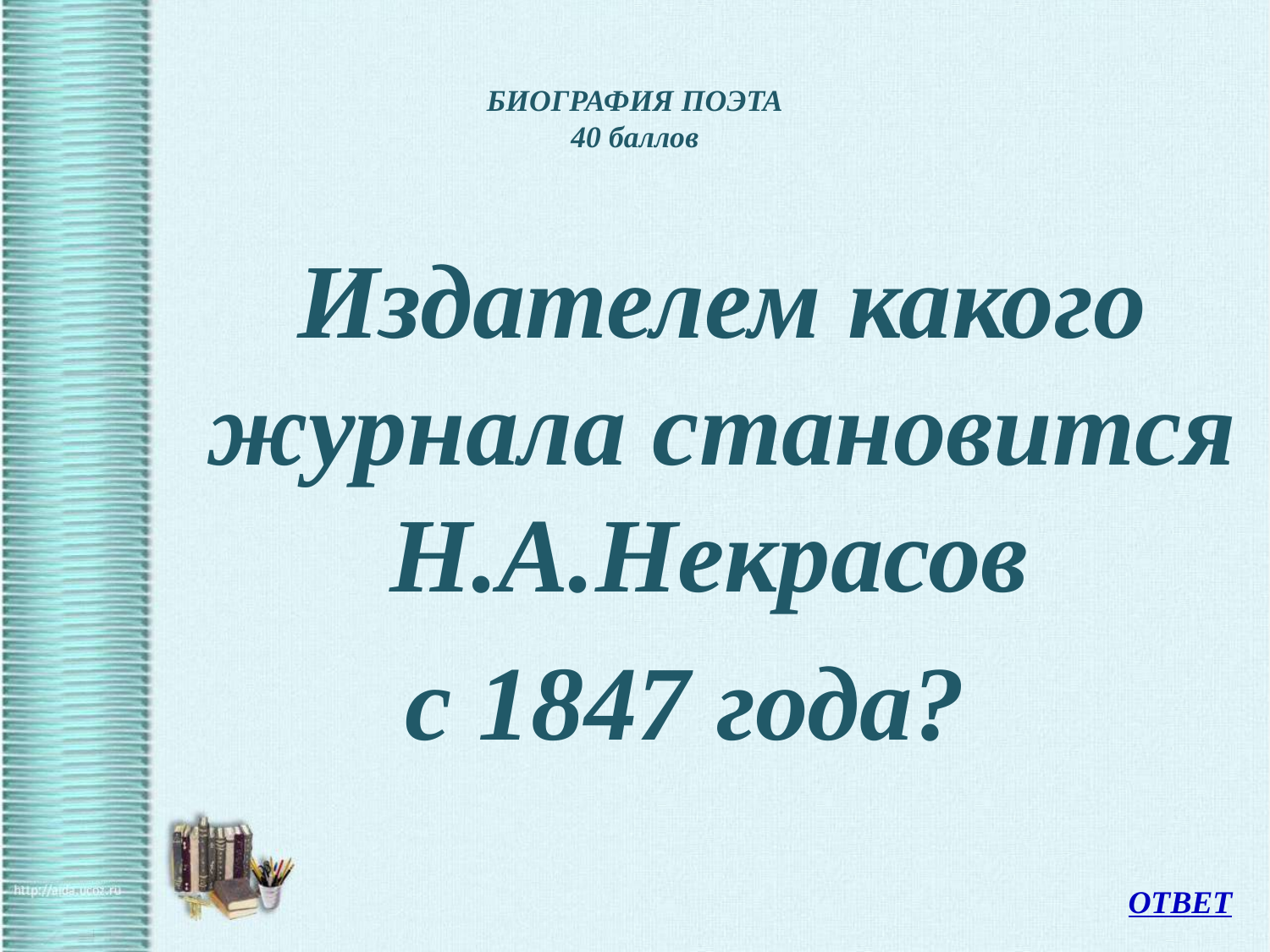

# БИОГРАФИЯ ПОЭТА 40 баллов
	Издателем какого журнала становится Н.А.Некрасов
с 1847 года?
ОТВЕТ